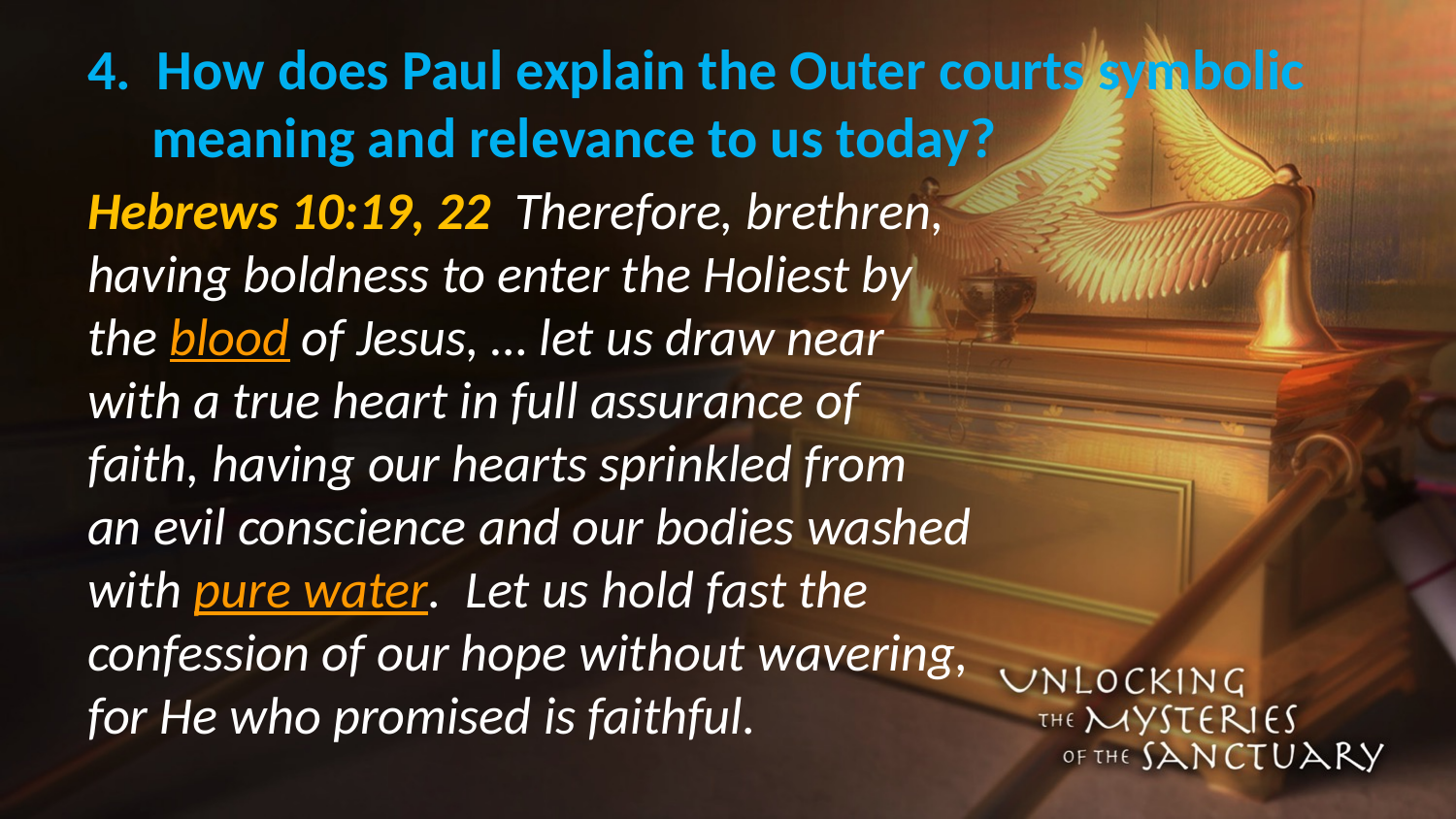

# 4.  How does Paul explain the Outer courts symbolic meaning and relevance to us today?
Hebrews 10:19, 22  Therefore, brethren, having boldness to enter the Holiest by the blood of Jesus, … let us draw near with a true heart in full assurance of faith, having our hearts sprinkled from an evil conscience and our bodies washed with pure water.  Let us hold fast the confession of our hope without wavering, for He who promised is faithful.